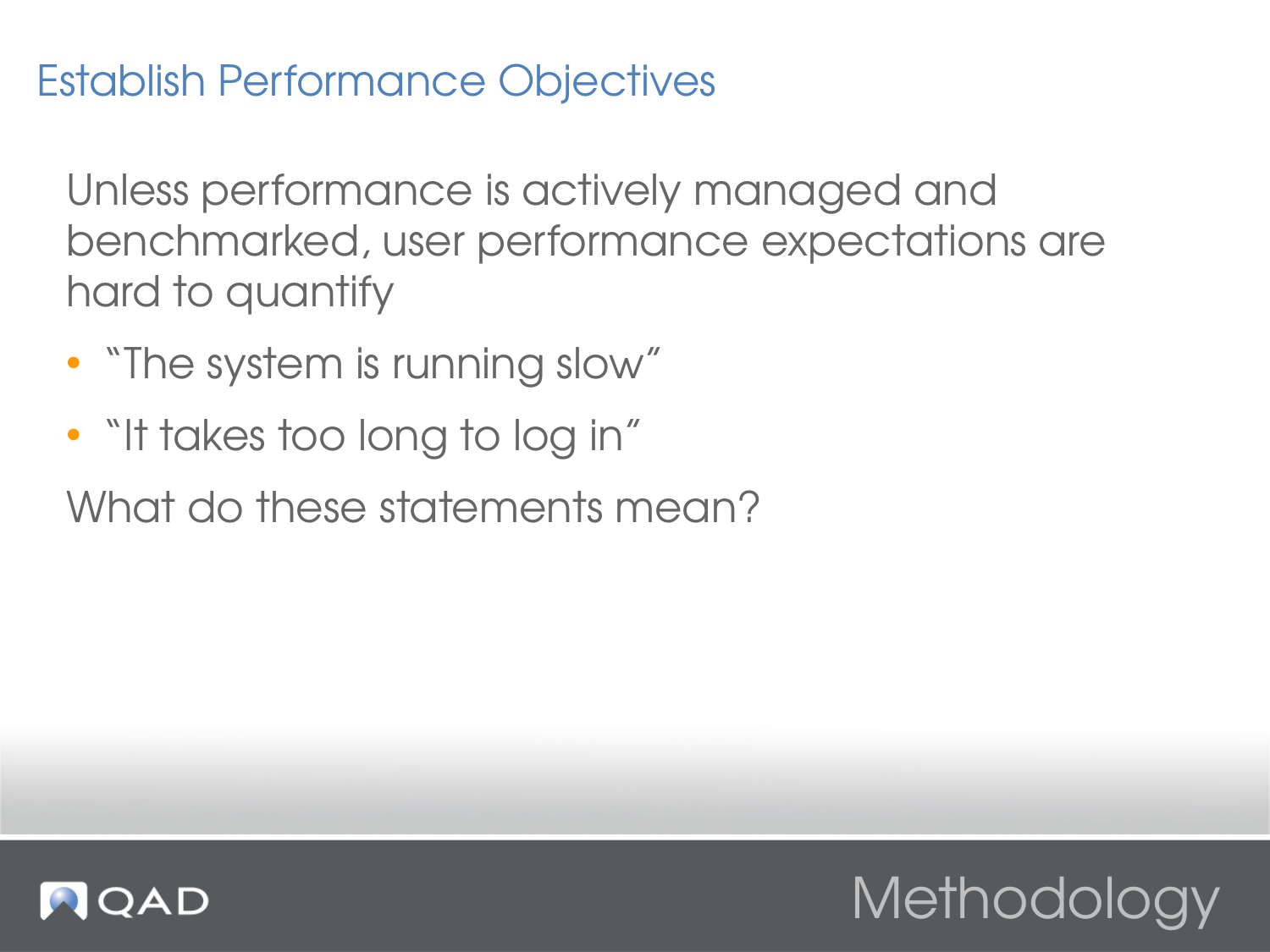

Establish Performance Objectives
Unless performance is actively managed and benchmarked, user performance expectations are hard to quantify
“The system is running slow”
“It takes too long to log in”
What do these statements mean?
# Methodology